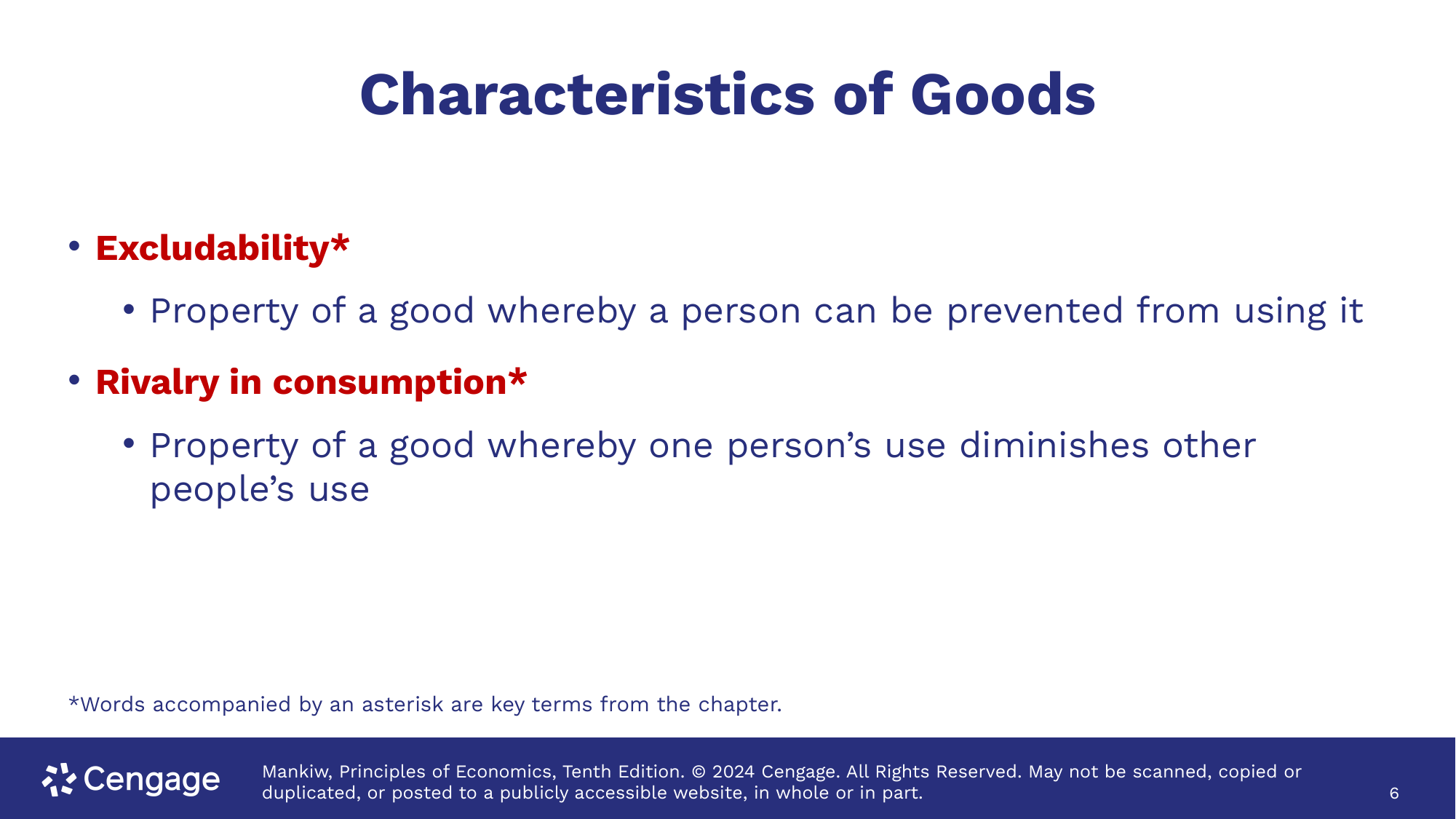

# Characteristics of Goods
Excludability*
Property of a good whereby a person can be prevented from using it
Rivalry in consumption*
Property of a good whereby one person’s use diminishes other people’s use
*Words accompanied by an asterisk are key terms from the chapter.